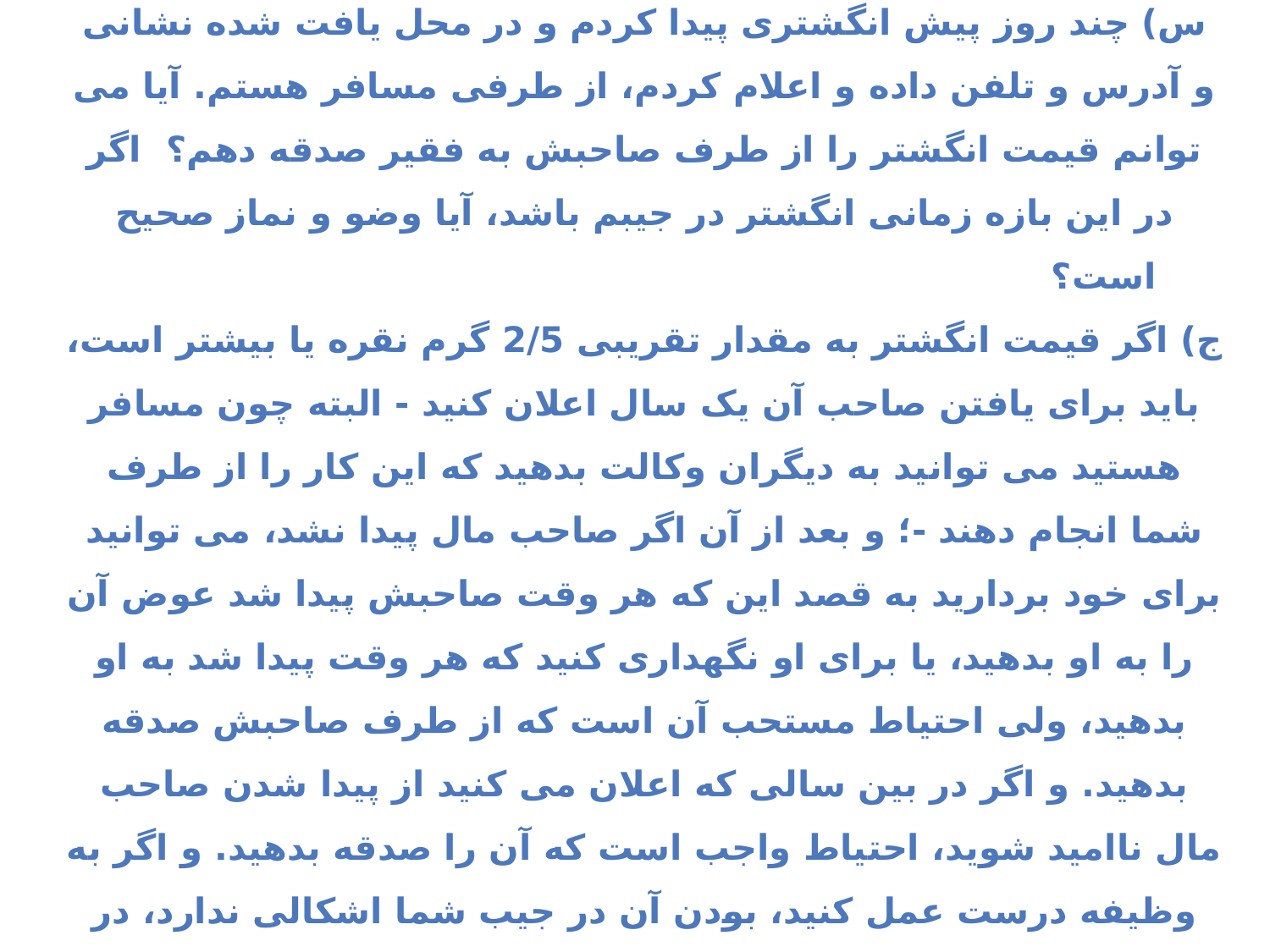

# اشیای پیدا شده توسط مسافر س) چند‌ روز پیش انگشتری پیدا کردم و در محل یافت شده نشانی و آدرس و تلفن داده و اعلام کردم، از طرفی مسافر هستم. آیا می توانم قیمت انگشتر را از طرف صاحبش به فقیر صدقه دهم؟  اگر در این بازه زمانی انگشتر در جیبم باشد، آیا وضو و نماز صحیح است؟ ج) اگر قیمت انگشتر به مقدار تقریبی 2/5 گرم نقره یا بیشتر است، باید برای یافتن صاحب آن یک سال اعلان کنید - البته چون مسافر هستید می توانید به دیگران وکالت بدهید که این کار را از طرف شما انجام دهند -؛ و بعد از آن اگر صاحب مال پیدا نشد، می ‌توانید برای خود بردارید به قصد این که هر وقت صاحبش پیدا شد عوض آن را به او بدهید، یا برای او نگهداری کنید که هر وقت پیدا شد به او بدهید، ولی احتیاط مستحب آن است که از طرف صاحبش صدقه بدهید. و اگر در بین سالی که اعلان می کنید از پیدا شدن صاحب مال ناامید شوید، احتیاط واجب است که آن را صدقه بدهید. و اگر به وظیفه درست عمل کنید، بودن آن در جیب شما اشکالی ندارد، در هر حال در صورتی که در جیبتان باشد، نماز و وضو صحیح است. (شماره استفتاء: 1123133توضيح المسائل امام خمینی/ احکام مالی که انسان آن را پیدا می کند/م 2564 و 2565)